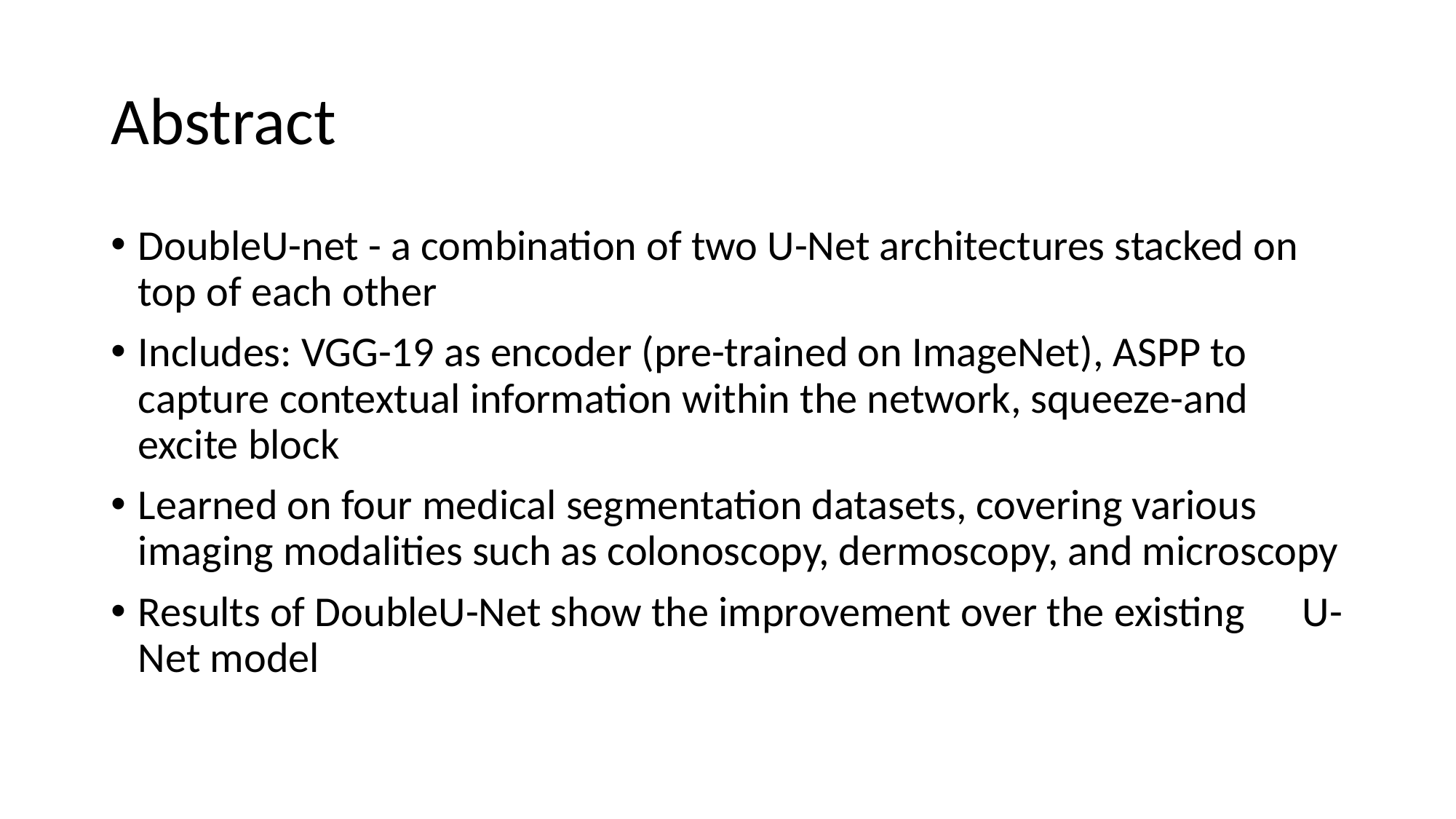

# Abstract
DoubleU-net - a combination of two U-Net architectures stacked on top of each other
Includes: VGG-19 as encoder (pre-trained on ImageNet), ASPP to capture contextual information within the network, squeeze-and excite block
Learned on four medical segmentation datasets, covering various imaging modalities such as colonoscopy, dermoscopy, and microscopy
Results of DoubleU-Net show the improvement over the existing      U-Net model